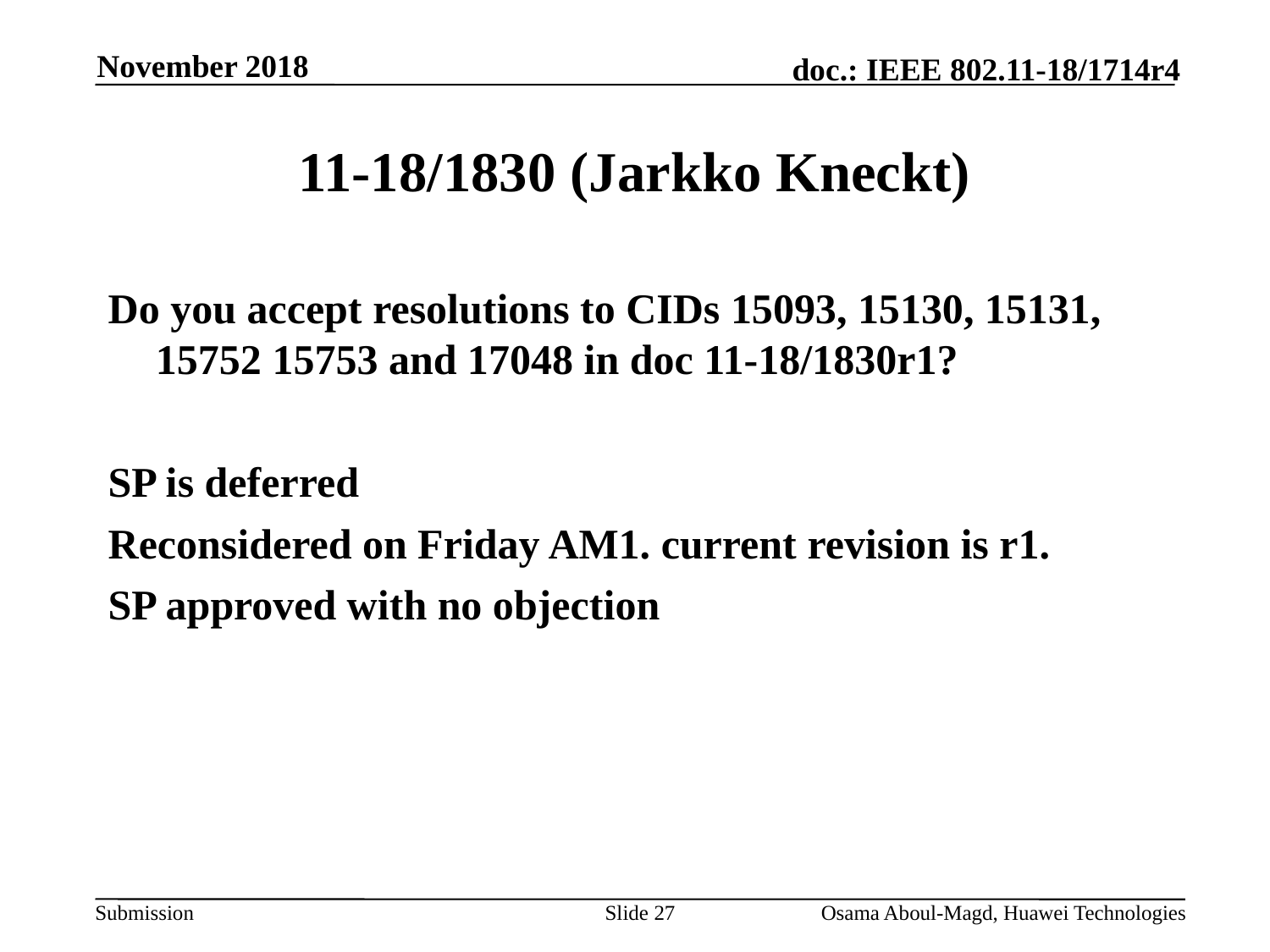

November 2018
# 11-18/1830 (Jarkko Kneckt)
Do you accept resolutions to CIDs 15093, 15130, 15131, 15752 15753 and 17048 in doc 11-18/1830r1?

SP is deferred
Reconsidered on Friday AM1. current revision is r1.
SP approved with no objection
Slide 27
Osama Aboul-Magd, Huawei Technologies